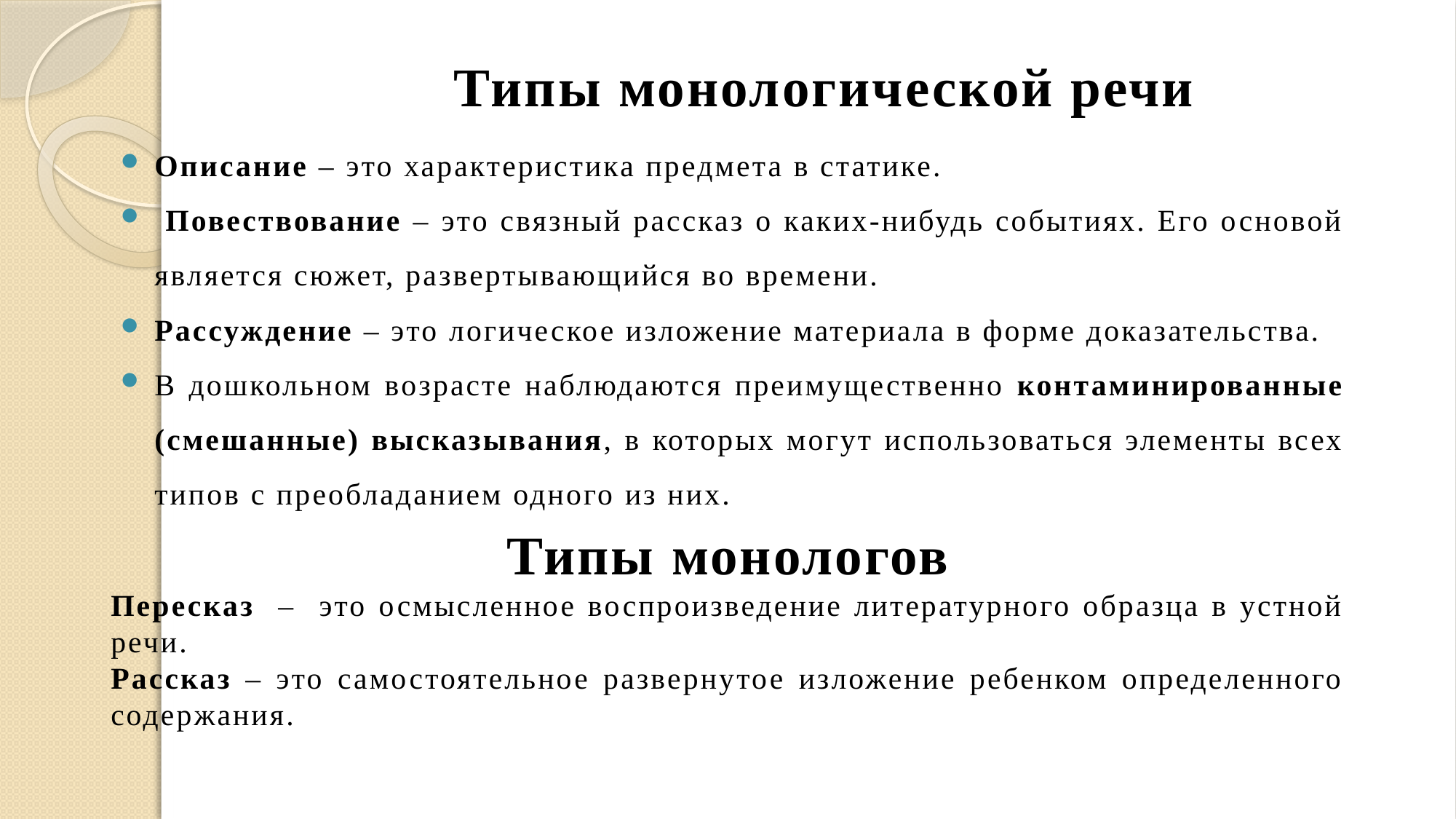

# Типы монологической речи
Описание – это характеристика предмета в статике.
 Повествование – это связный рассказ о каких-нибудь событиях. Его основой является сюжет, развертывающийся во времени.
Рассуждение – это логическое изложение материала в форме доказательства.
В дошкольном возрасте наблюдаются преимущественно контаминированные (смешанные) высказывания, в которых могут использоваться элементы всех типов с преобладанием одного из них.
Типы монологов
Пересказ  –  это осмысленное воспроизведение литературного образца в устной речи.
Рассказ – это самостоятельное развернутое изложение ребенком определенного содержания.